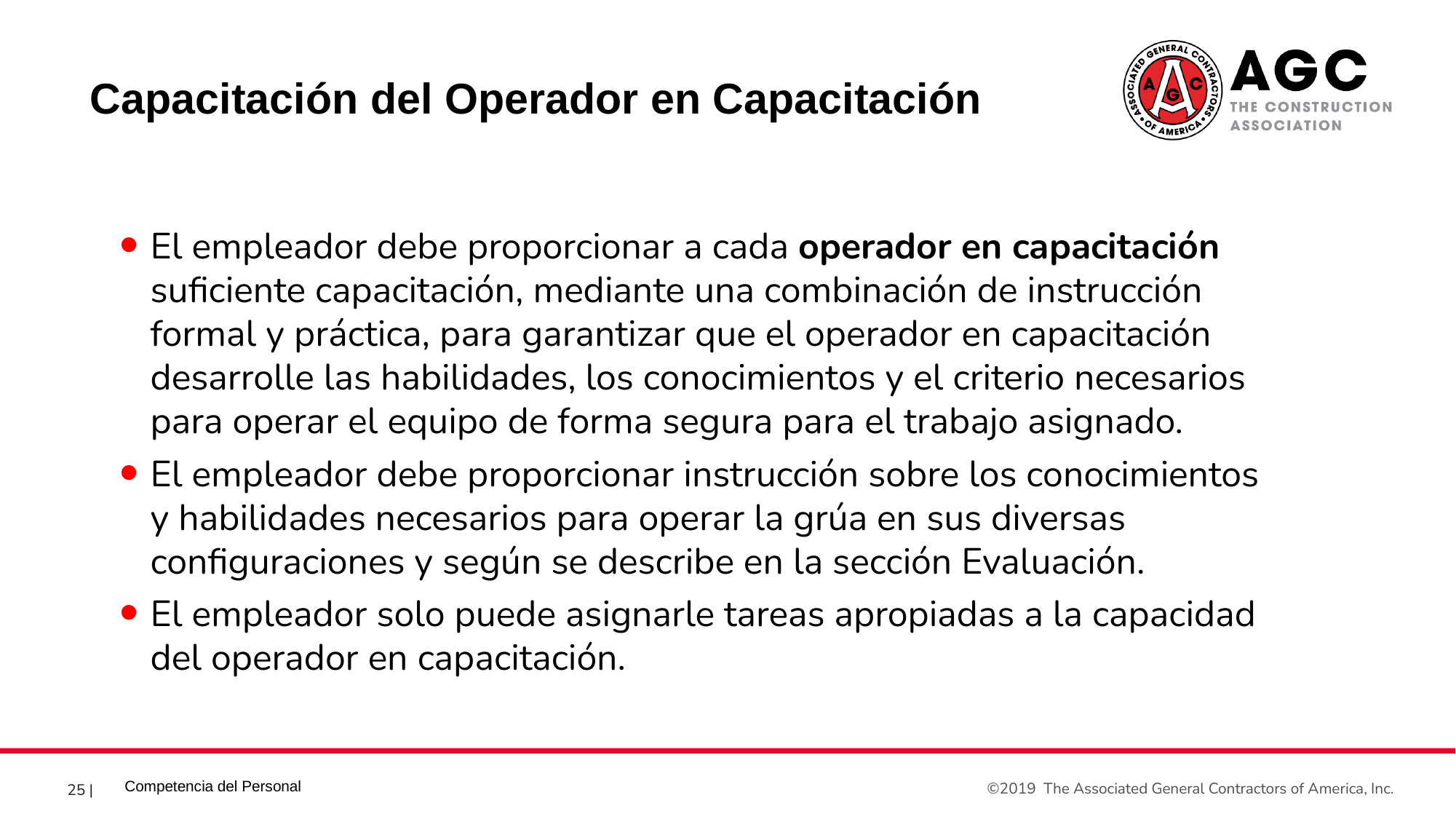

Capacitación del Operador en Capacitación

El empleador debe proporcionar a cada operador en capacitación suficiente capacitación, mediante una combinación de instrucción formal y práctica, para garantizar que el operador en capacitación desarrolle las habilidades, los conocimientos y el criterio necesarios para operar el equipo de forma segura para el trabajo asignado.
El empleador debe proporcionar instrucción sobre los conocimientos y habilidades necesarios para operar la grúa en sus diversas configuraciones y según se describe en la sección Evaluación.
El empleador solo puede asignarle tareas apropiadas a la capacidad del operador en capacitación.
Competencia del Personal